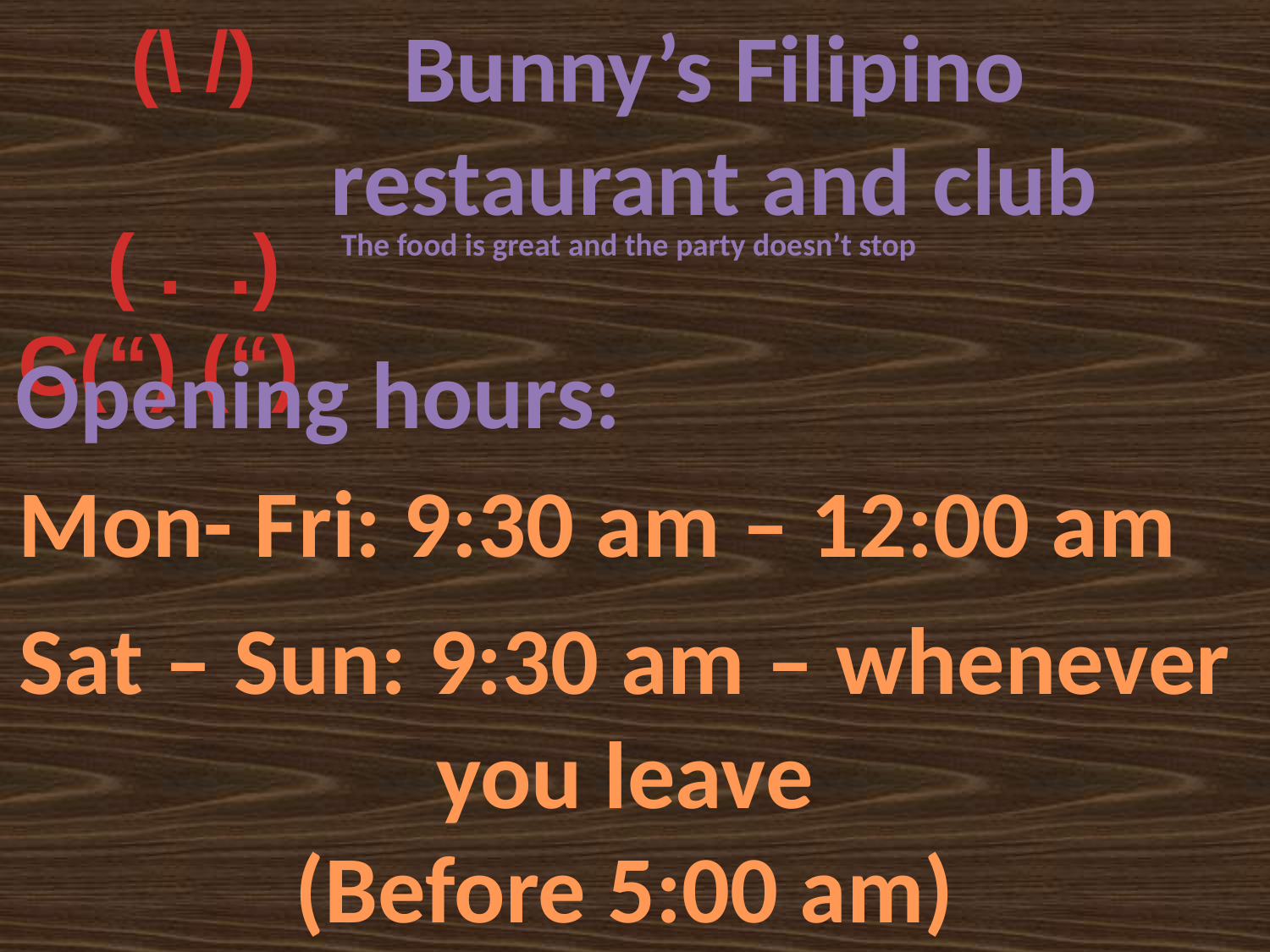

(\ /)
    ( .  .)
C(“) (“)
Bunny’s Filipino restaurant and club
The food is great and the party doesn’t stop
Opening hours:
Mon- Fri: 9:30 am – 12:00 am
Sat – Sun: 9:30 am – whenever you leave
(Before 5:00 am)